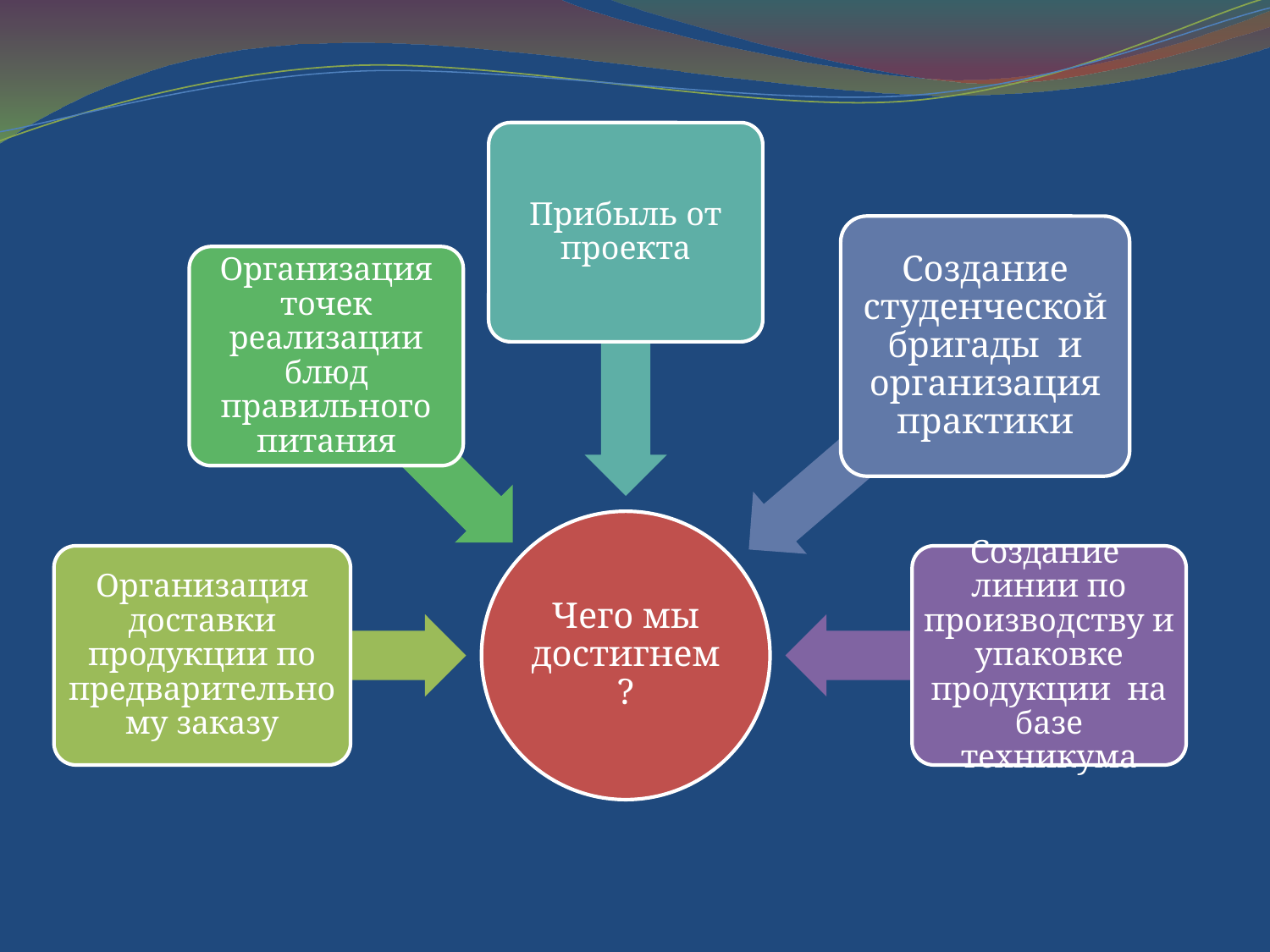

Чего мы достигнем?
Организация доставки продукции по предварительному заказу
Организация точек реализации блюд правильного питания
Прибыль от проекта
Создание студенческой бригады  и организация практики
Создание  линии по производству и упаковке продукции  на базе техникума